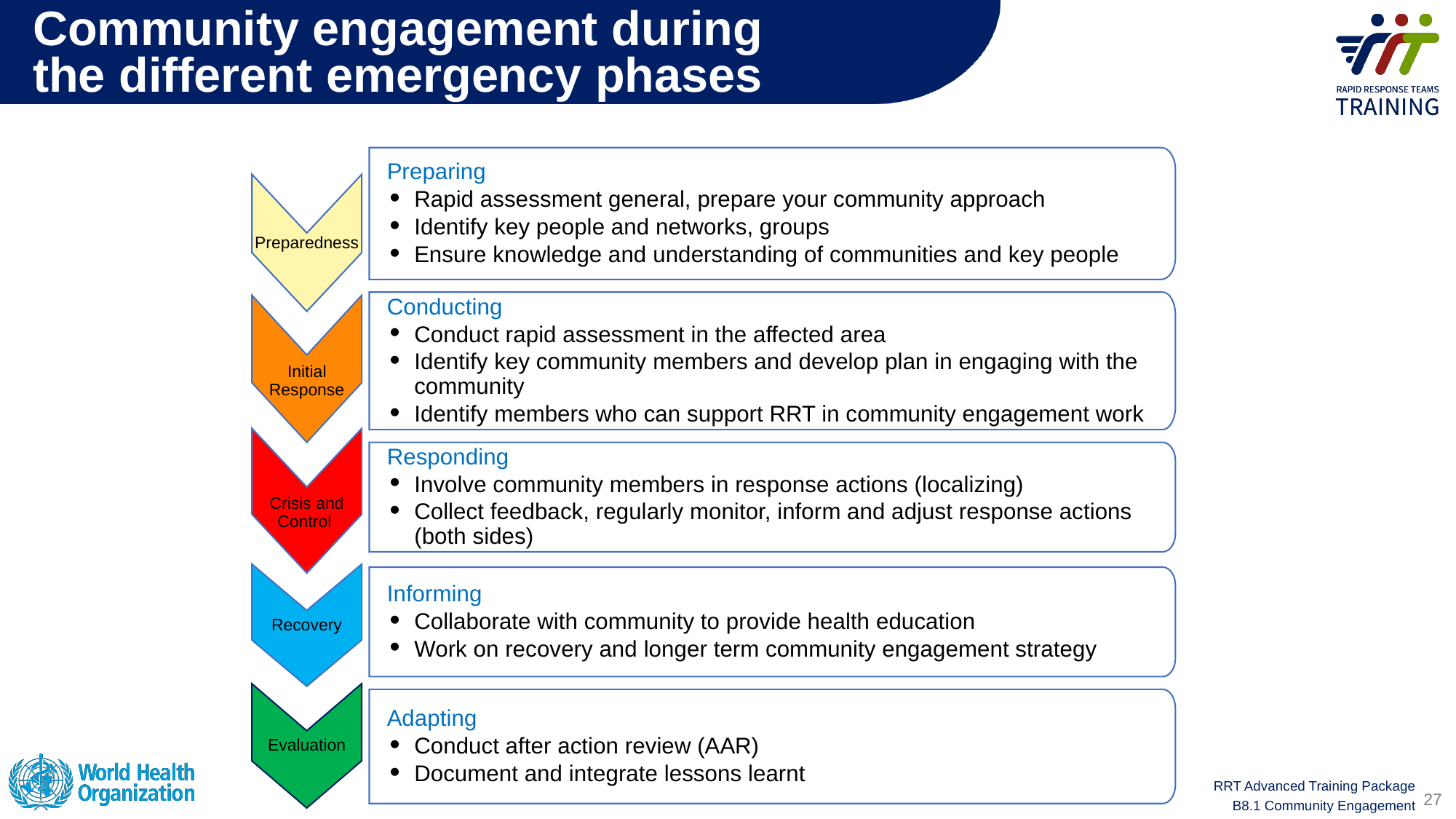

# Community engagement during the different emergency phases

Preparing
Rapid assessment general, prepare your community approach
Identify key people and networks, groups
Ensure knowledge and understanding of communities and key people

Preparedness
Conducting
Conduct rapid assessment in the affected area
Identify key community members and develop plan in engaging with the community
Identify members who can support RRT in community engagement work

Initial Response

Crisis and Control
Responding
Involve community members in response actions (localizing)
Collect feedback, regularly monitor, inform and adjust response actions (both sides)

Recovery

Informing
Collaborate with community to provide health education
Work on recovery and longer term community engagement strategy

Evaluation

Adapting
Conduct after action review (AAR)
Document and integrate lessons learnt